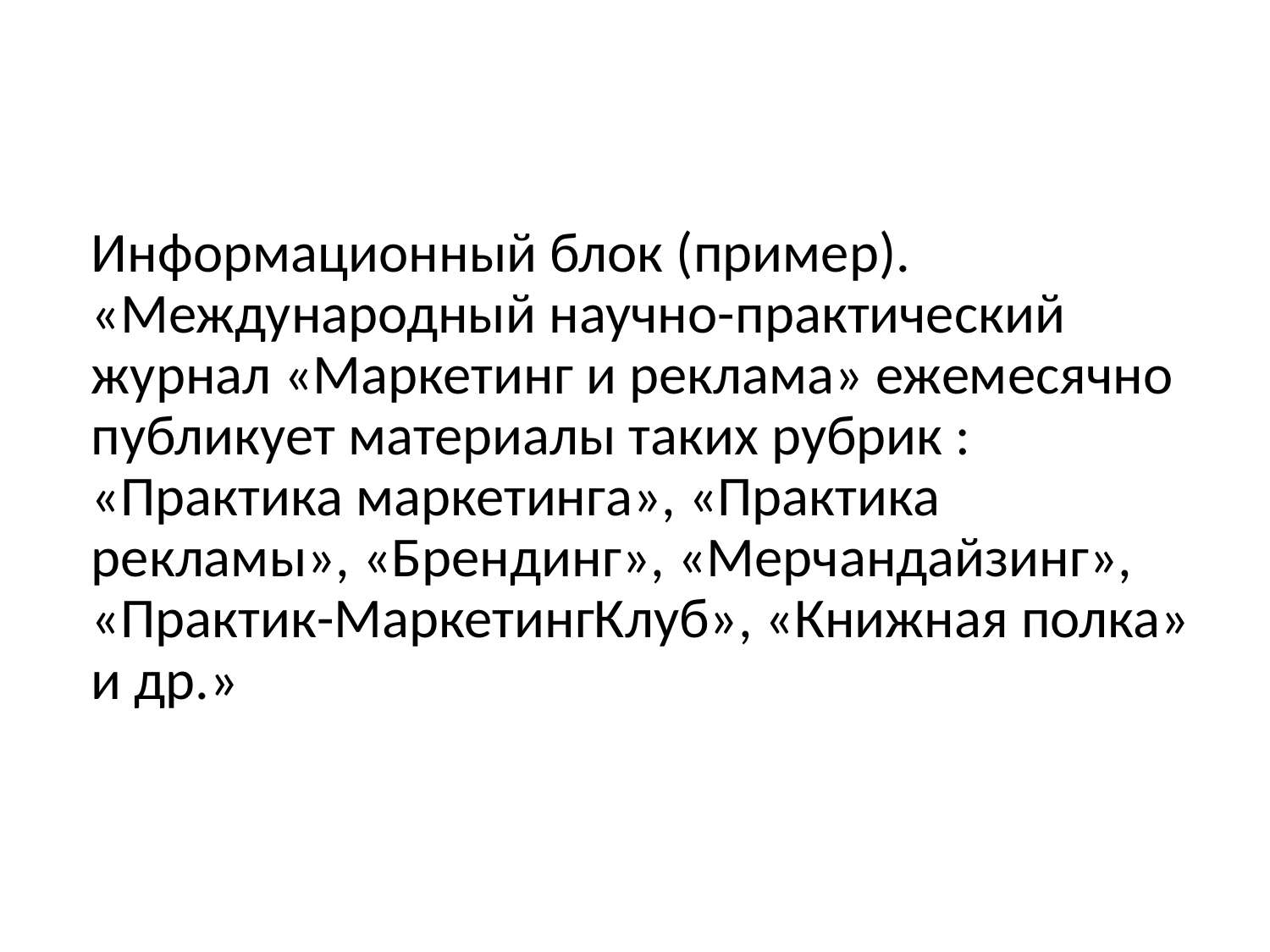

Информационный блок (пример). «Международный научно-практический журнал «Маркетинг и реклама» ежемесячно публикует материалы таких рубрик : «Практика маркетинга», «Практика рекламы», «Брендинг», «Мерчандайзинг», «Практик-МаркетингКлуб», «Книжная полка» и др.»